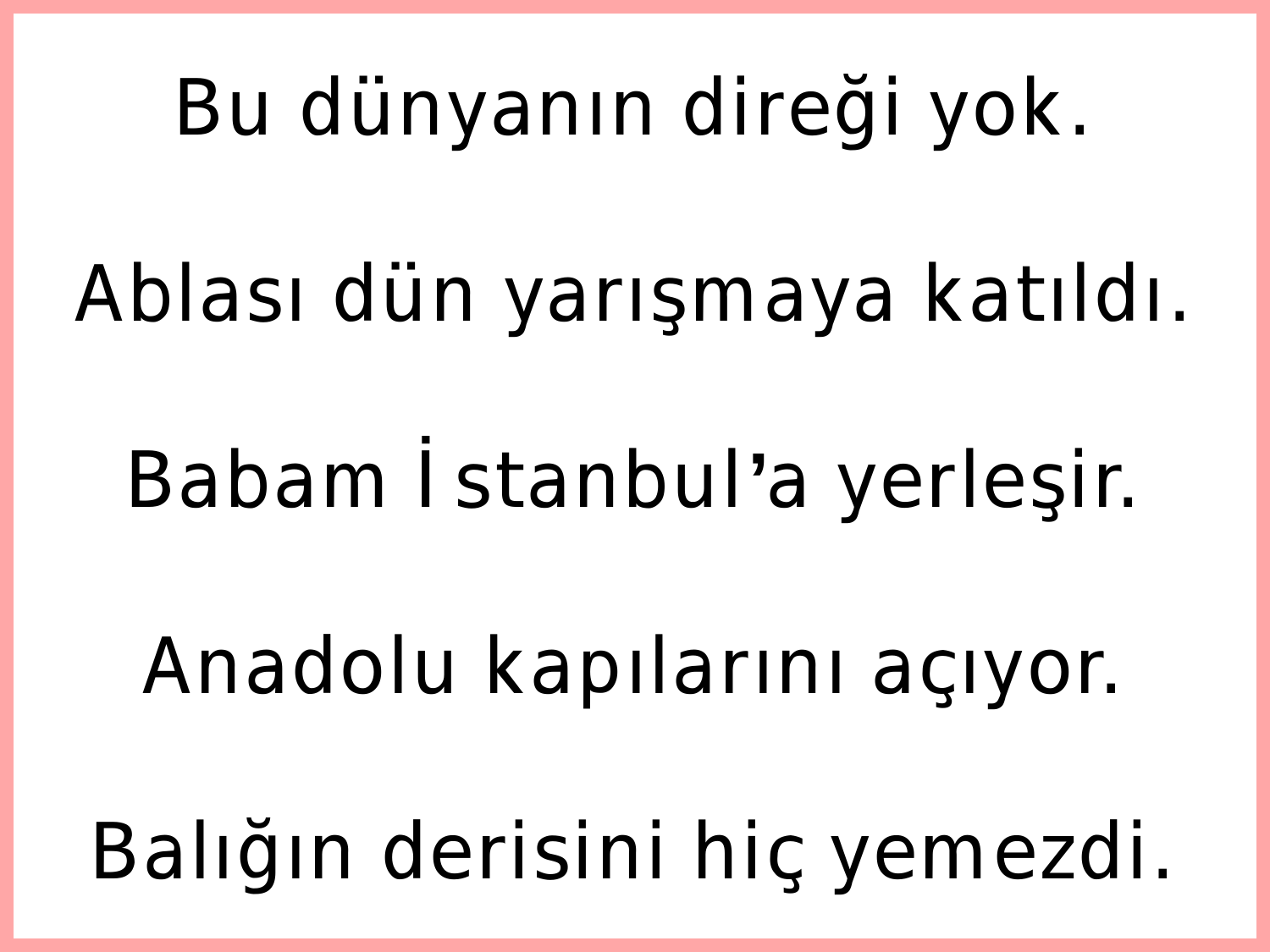

# Bu dünyanın direği yok. Ablası dün yarışmaya katıldı. Babam İstanbulʼa yerleşir. Anadolu kapılarını açıyor. Balığın derisini hiç yemezdi.